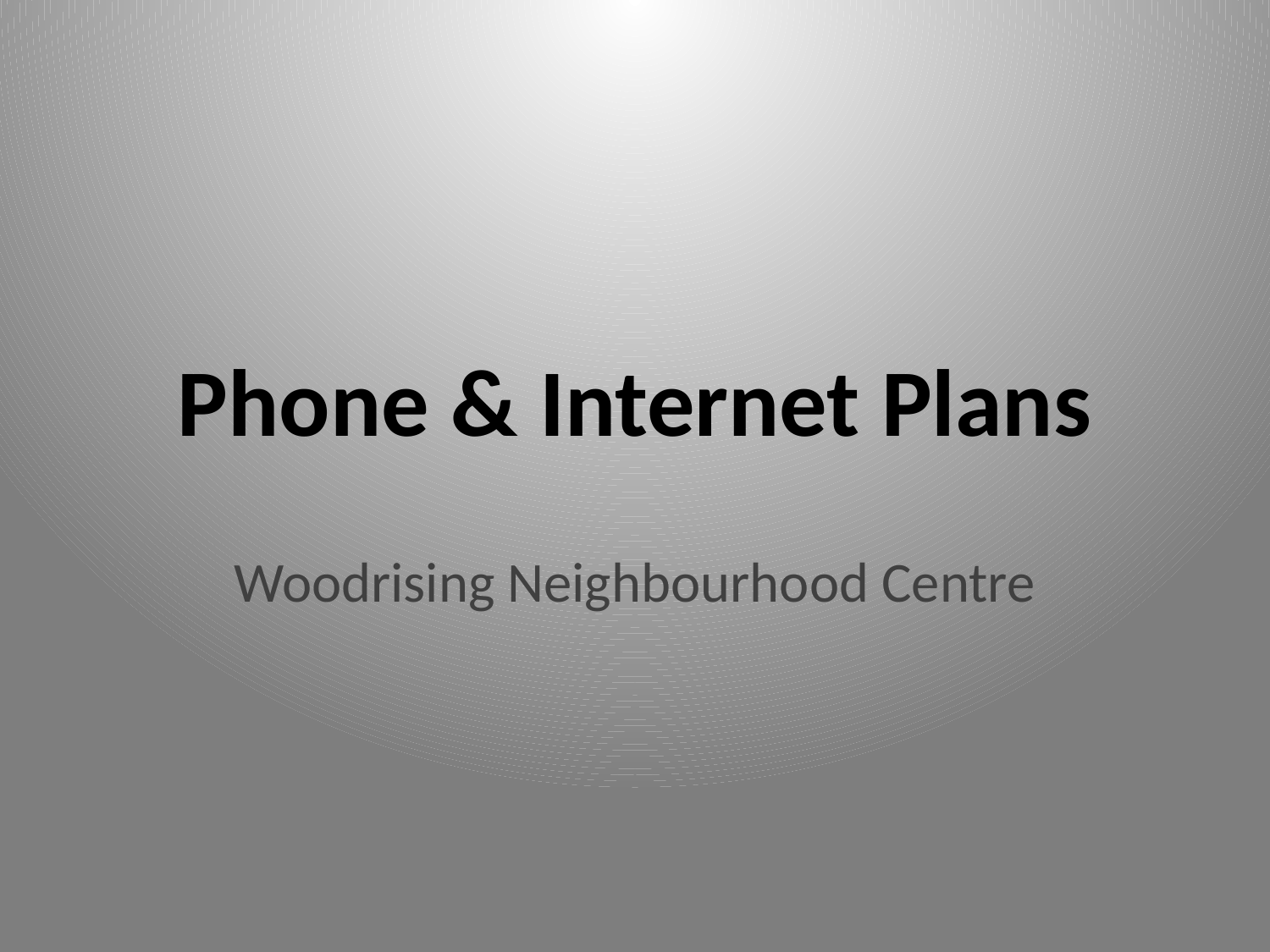

# Phone & Internet Plans
Woodrising Neighbourhood Centre